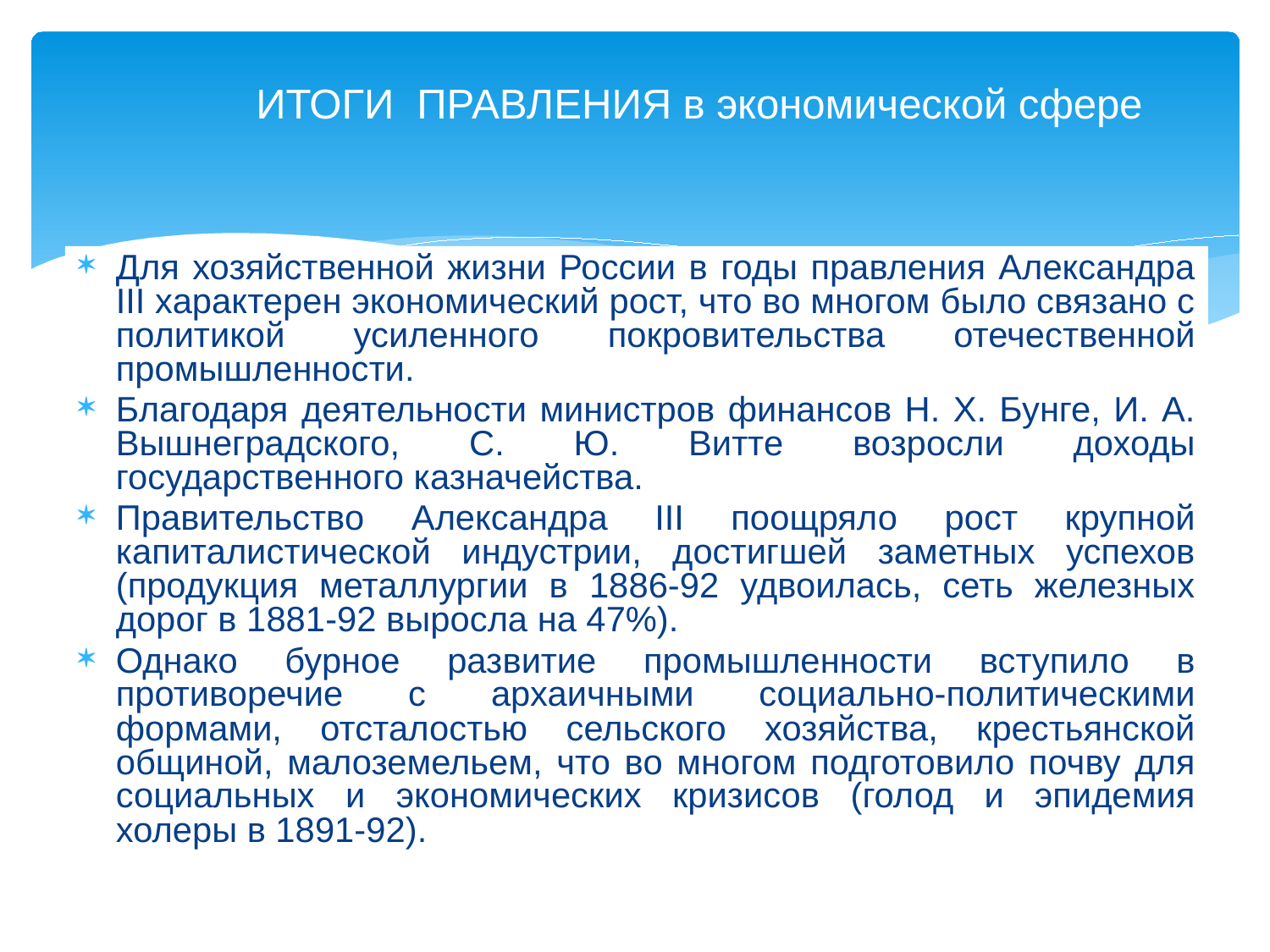

# ИТОГИ  ПРАВЛЕНИЯ в экономической сфере
Для хозяйственной жизни России в годы правления Александра III характерен экономический рост, что во многом было связано с политикой усиленного покровительства отечественной промышленности.
Благодаря деятельности министров финансов Н. Х. Бунге, И. А. Вышнеградского, С. Ю. Витте возросли доходы государственного казначейства.
Правительство Александра III поощряло рост крупной капиталистической индустрии, достигшей заметных успехов (продукция металлургии в 1886-92 удвоилась, сеть железных дорог в 1881-92 выросла на 47%).
Однако бурное развитие промышленности вступило в противоречие с архаичными социально-политическими формами, отсталостью сельского хозяйства, крестьянской общиной, малоземельем, что во многом подготовило почву для социальных и экономических кризисов (голод и эпидемия холеры в 1891-92).